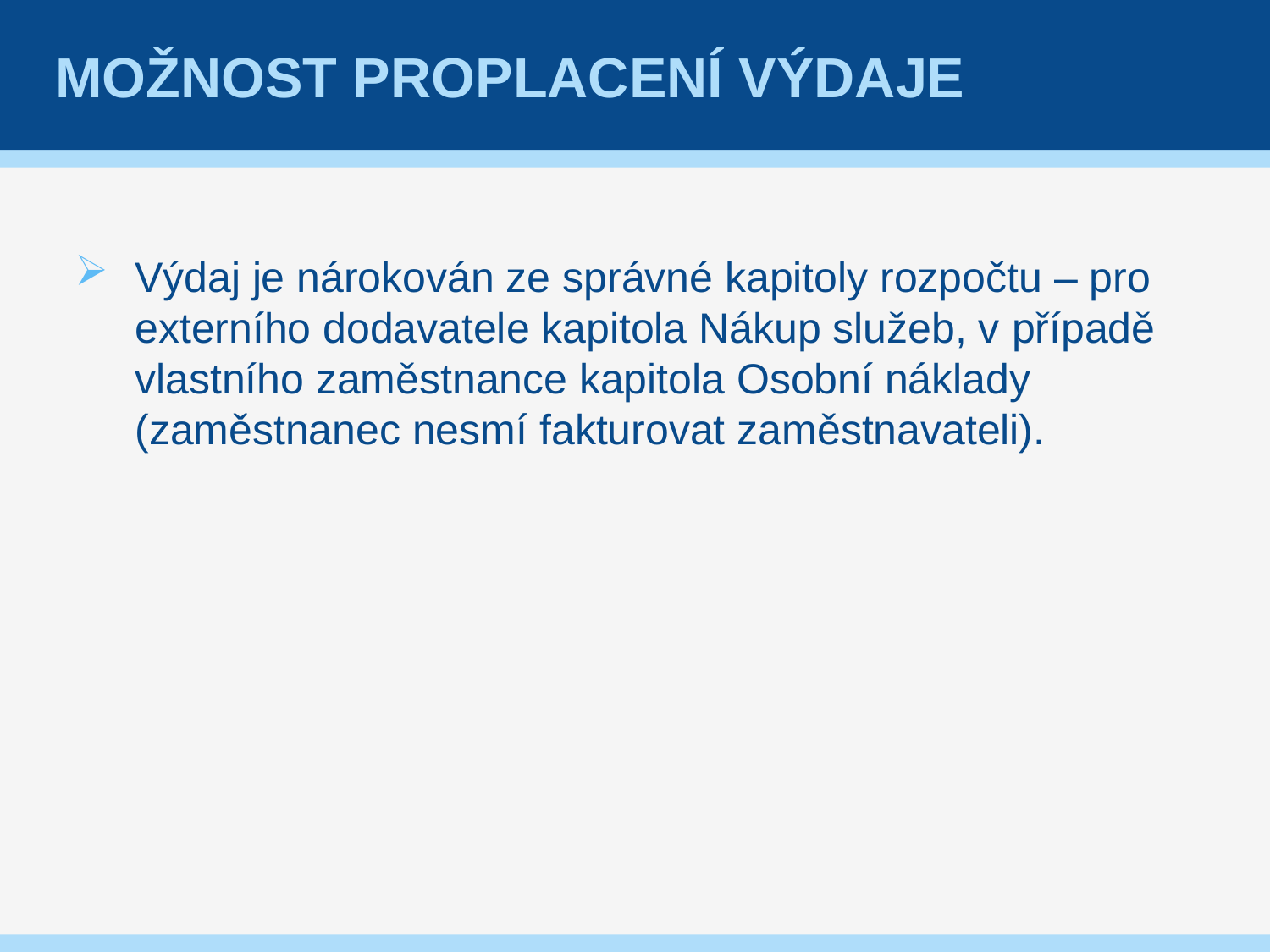

# Možnost proplacení výdaje
Výdaj je nárokován ze správné kapitoly rozpočtu – pro externího dodavatele kapitola Nákup služeb, v případě vlastního zaměstnance kapitola Osobní náklady (zaměstnanec nesmí fakturovat zaměstnavateli).